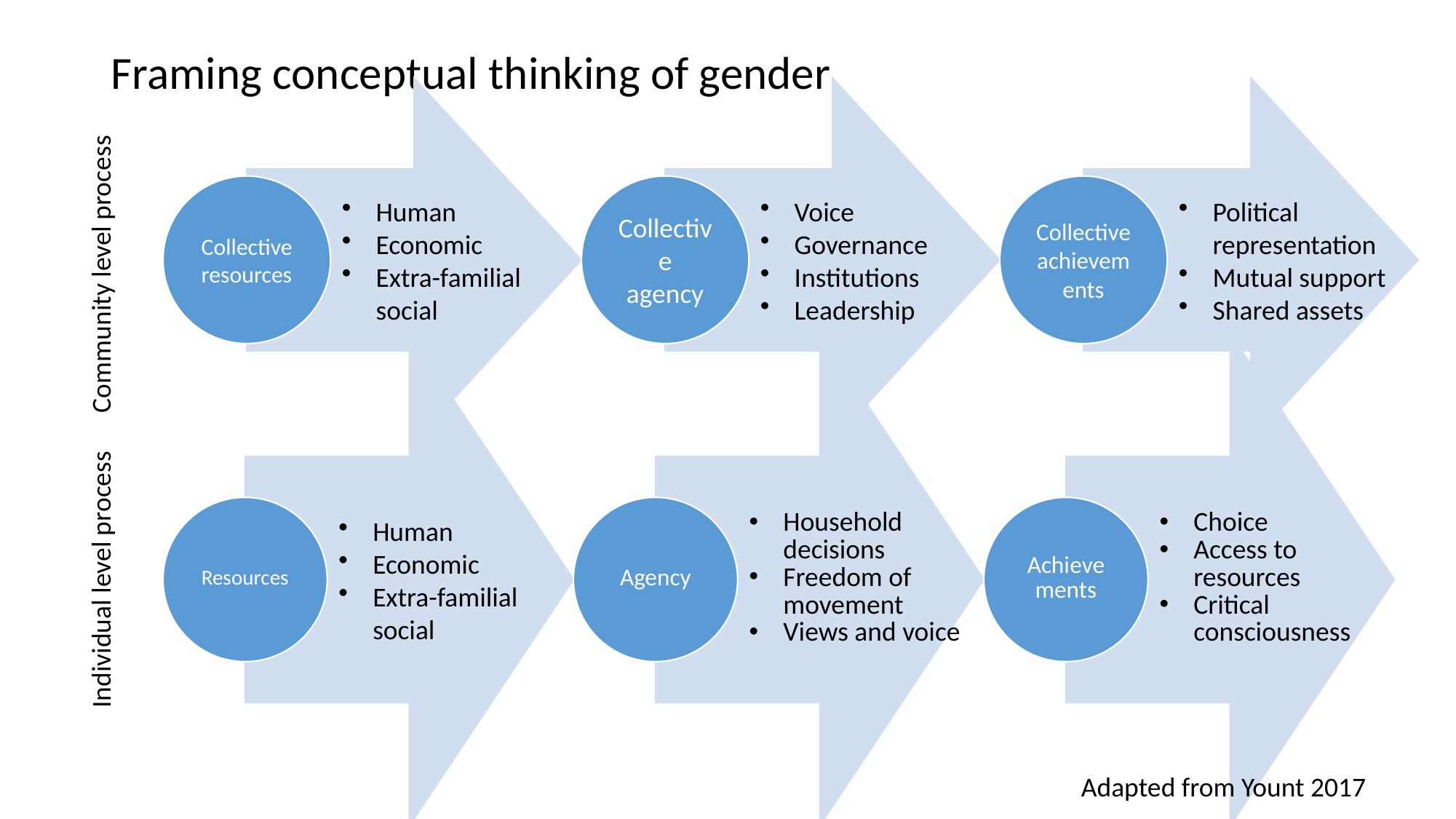

Collective resources
Human
Economic
Collective agency
Voice
Governance
Collective achievements
Political representation
Mutual support
Extra-familial social
Institutions
Leadership
Shared assets
# Framing conceptual thinking of gender
Resources
Human
Economic
Agency
Household decisions
Freedom of movement
Achievements
Choice
Access to resources
Extra-familial social
Views and voice
Critical consciousness
Community level process
Individual level process
Adapted from Yount 2017